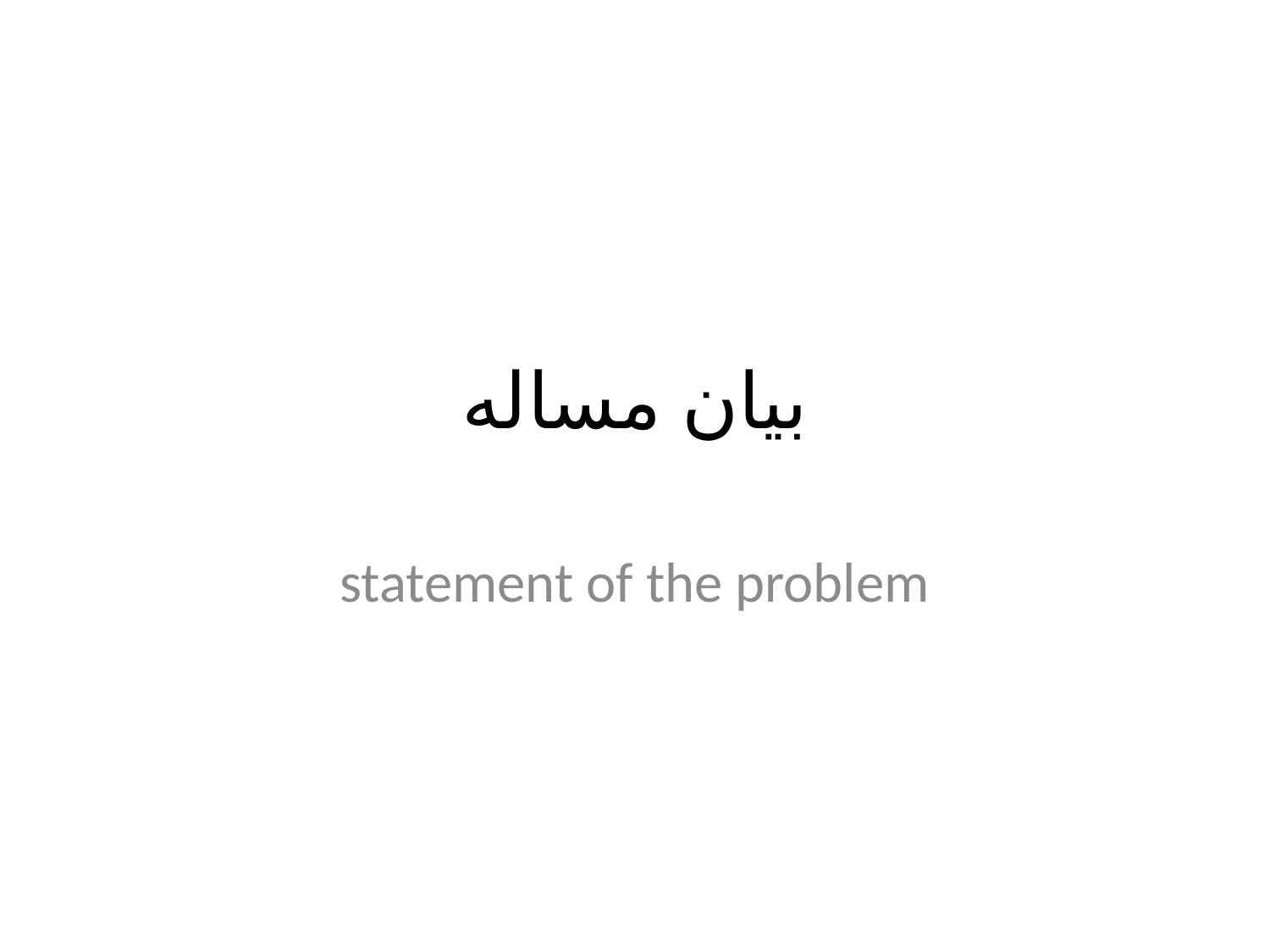

# بیان مساله
statement of the problem